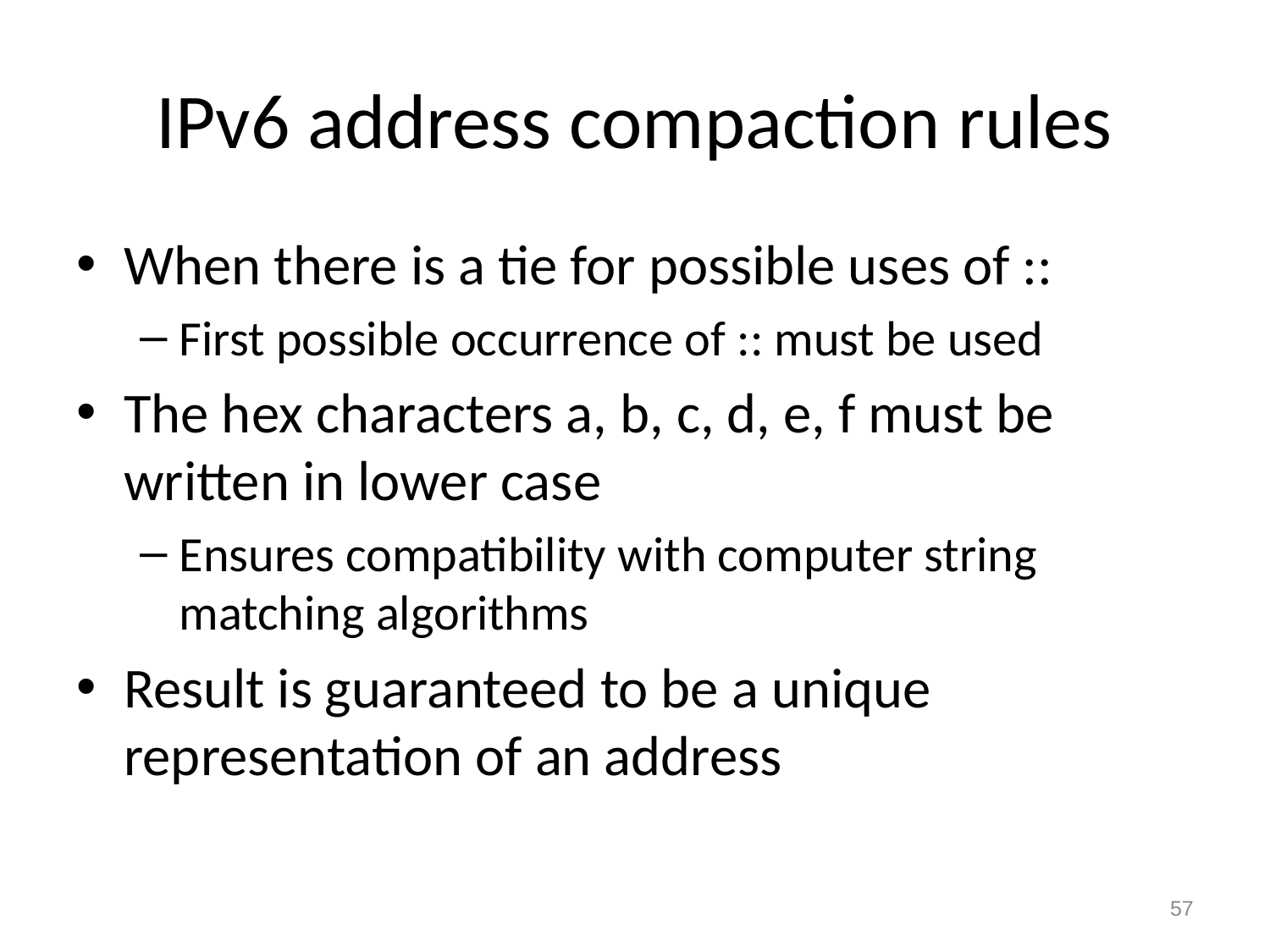

# IPv6 address compaction rules
When there is a tie for possible uses of ::
First possible occurrence of :: must be used
The hex characters a, b, c, d, e, f must be written in lower case
Ensures compatibility with computer string matching algorithms
Result is guaranteed to be a unique representation of an address
57